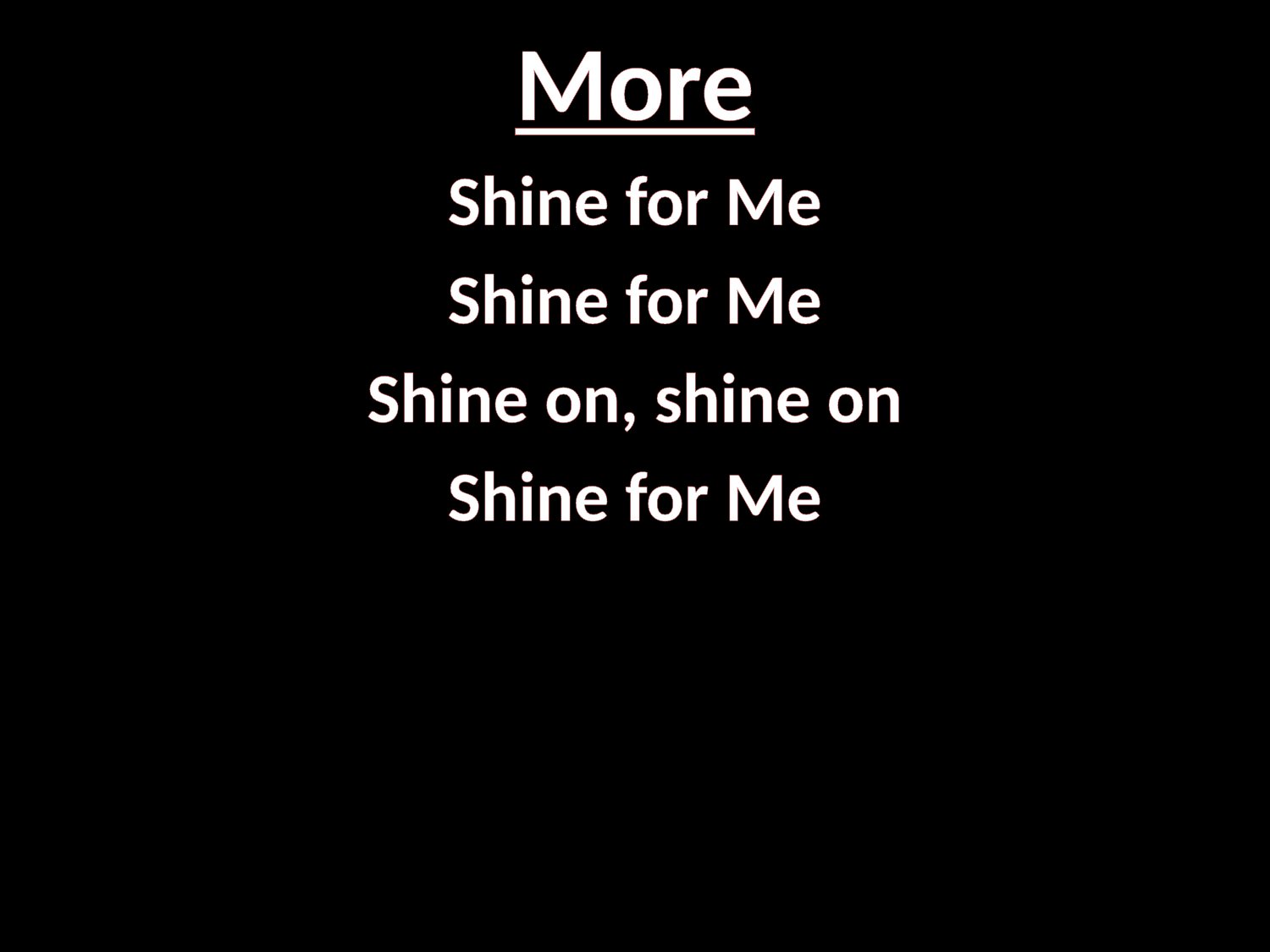

# More
Shine for Me
Shine for Me
Shine on, shine on
Shine for Me